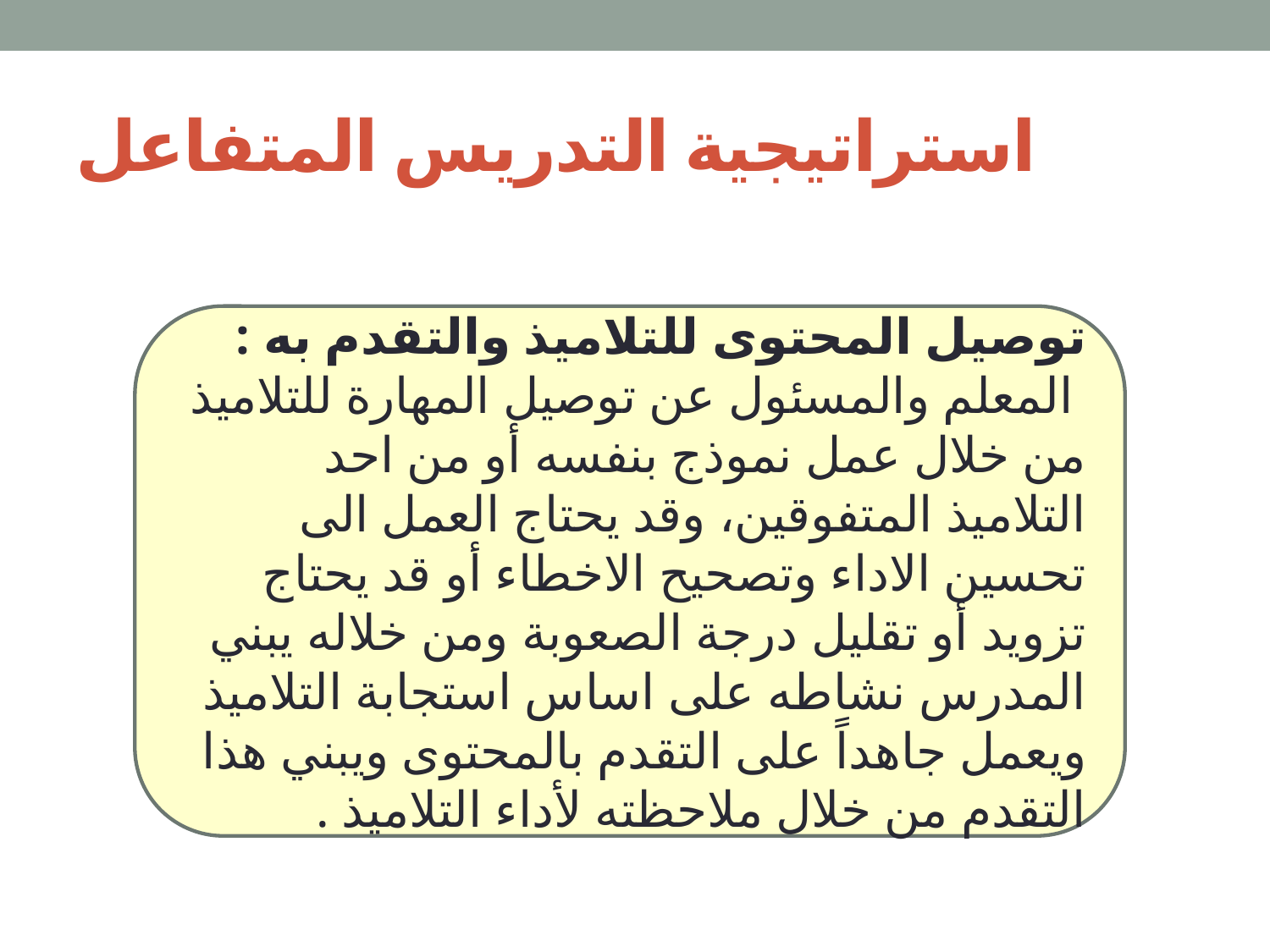

# استراتيجية التدريس المتفاعل
توصيل المحتوى للتلاميذ والتقدم به :
 المعلم والمسئول عن توصيل المهارة للتلاميذ من خلال عمل نموذج بنفسه أو من احد التلاميذ المتفوقين، وقد يحتاج العمل الى تحسين الاداء وتصحيح الاخطاء أو قد يحتاج تزويد أو تقليل درجة الصعوبة ومن خلاله يبني المدرس نشاطه على اساس استجابة التلاميذ ويعمل جاهداً على التقدم بالمحتوى ويبني هذا التقدم من خلال ملاحظته لأداء التلاميذ .